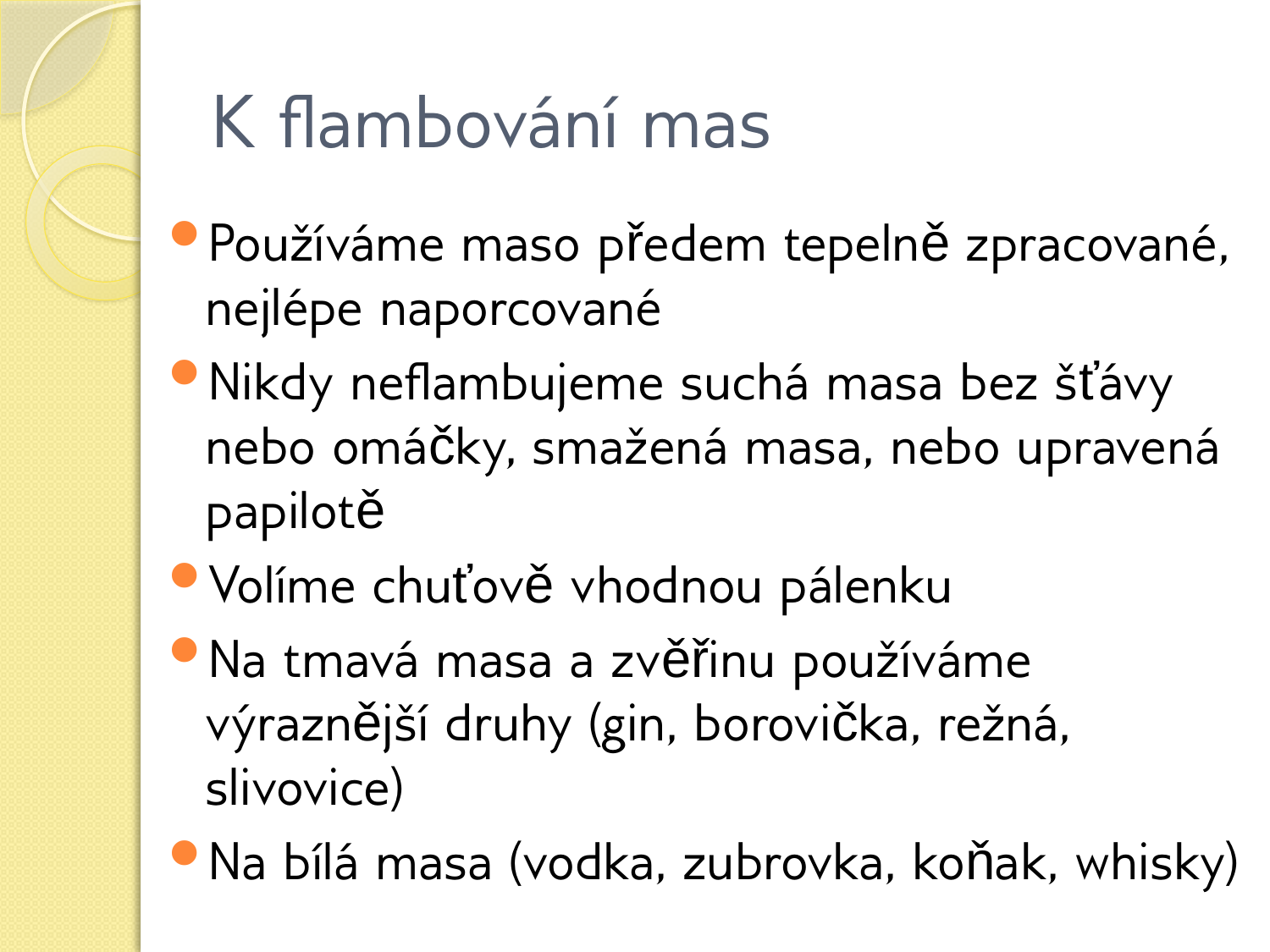

# K flambování mas
Používáme maso předem tepelně zpracované, nejlépe naporcované
Nikdy neflambujeme suchá masa bez šťávy nebo omáčky, smažená masa, nebo upravená papilotě
Volíme chuťově vhodnou pálenku
Na tmavá masa a zvěřinu používáme výraznější druhy (gin, borovička, režná, slivovice)
Na bílá masa (vodka, zubrovka, koňak, whisky)